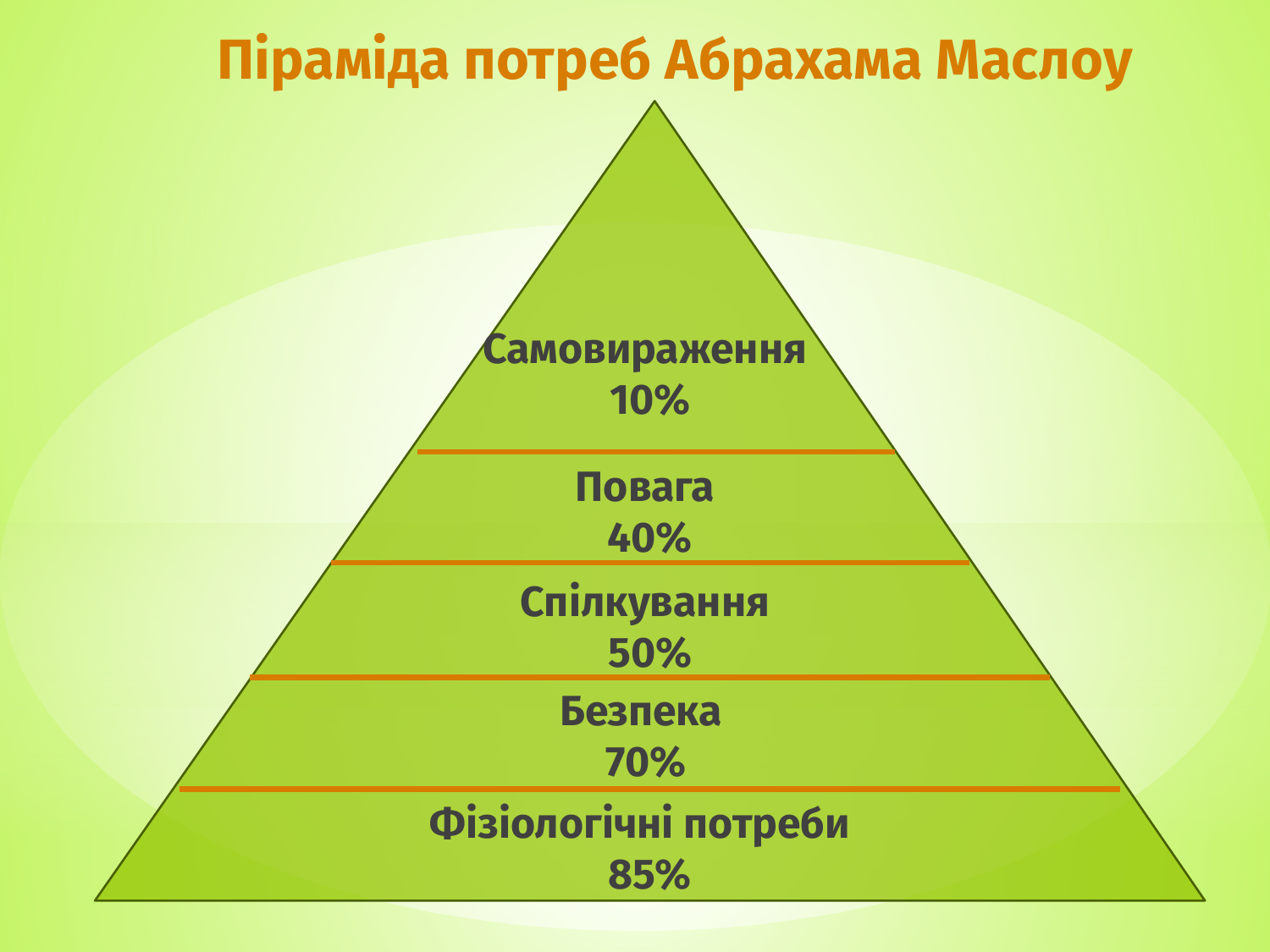

Піраміда потреб Абрахама Маслоу

Самовираження
10%
Повага
40%
Спілкування
50%
Безпека
70%
Фізіологічні потреби
85%